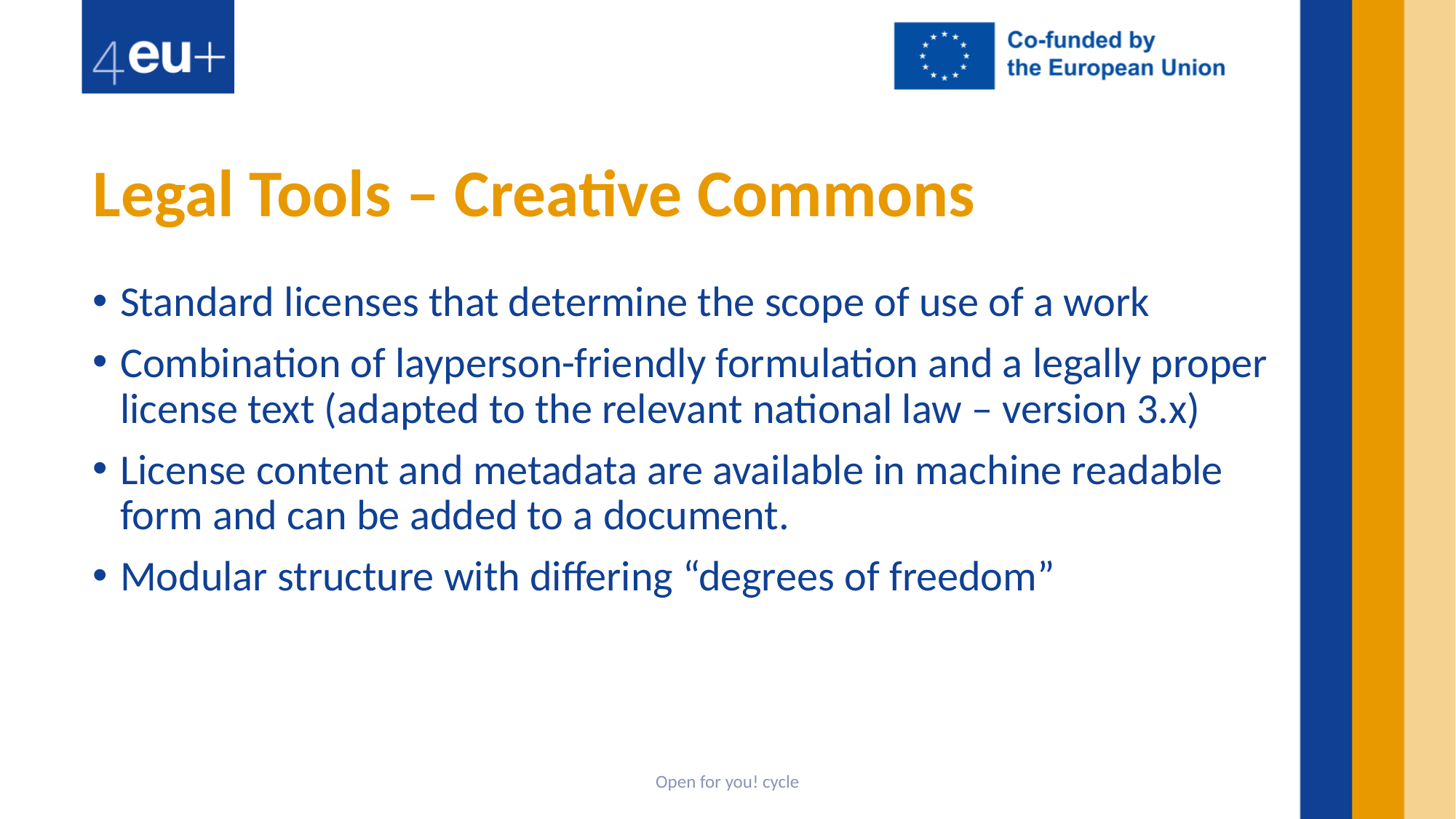

# Legal Tools – Creative Commons
Standard licenses that determine the scope of use of a work
Combination of layperson-friendly formulation and a legally proper license text (adapted to the relevant national law – version 3.x)
License content and metadata are available in machine readable form and can be added to a document.
Modular structure with differing “degrees of freedom”

Open for you! cycle